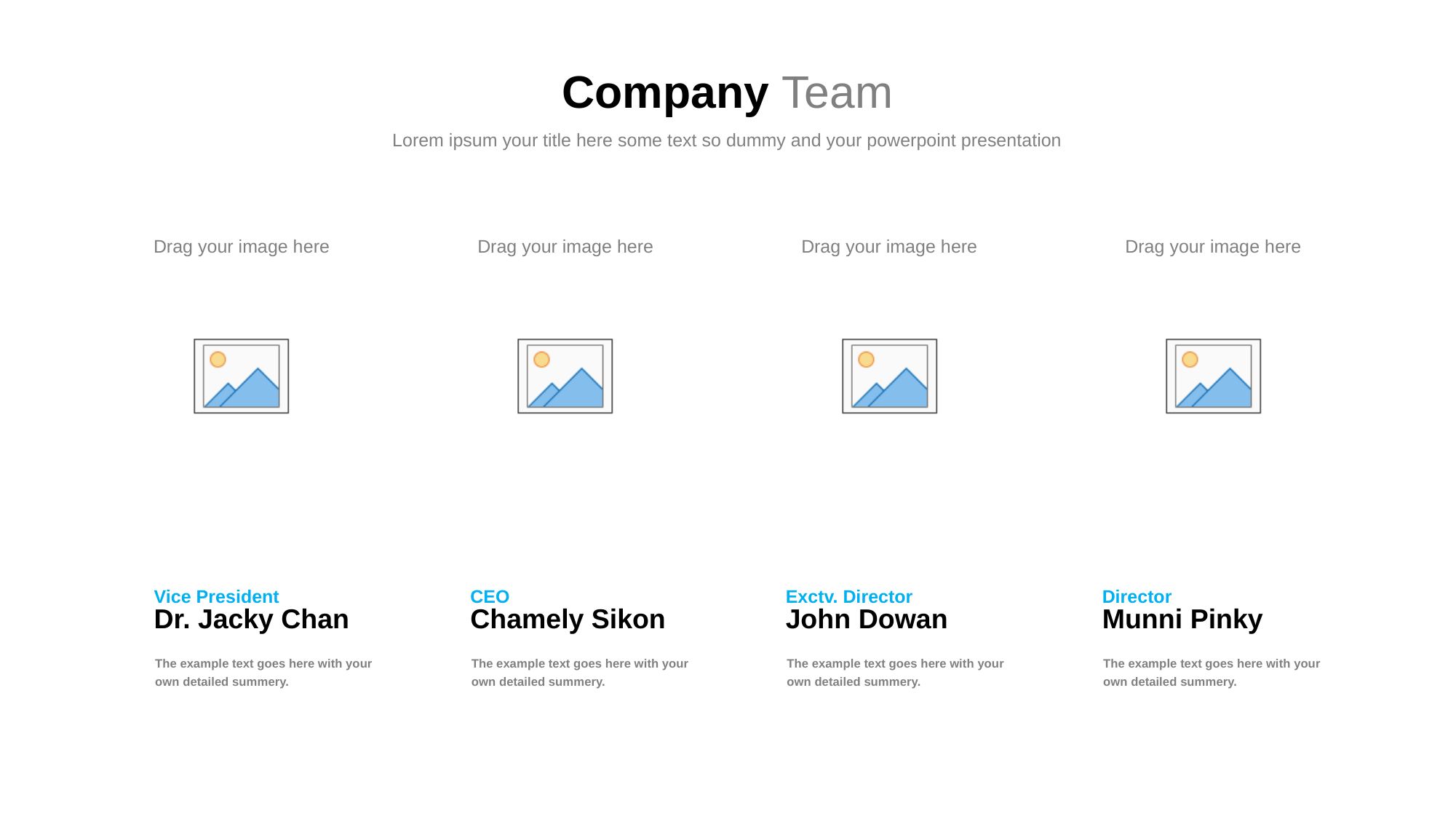

# Company Team
Lorem ipsum your title here some text so dummy and your powerpoint presentation

Vice President
Dr. Jacky Chan
The example text goes here with your own detailed summery.
CEO
Chamely Sikon
The example text goes here with your own detailed summery.
Exctv. Director
John Dowan
The example text goes here with your own detailed summery.
Director
Munni Pinky
The example text goes here with your own detailed summery.